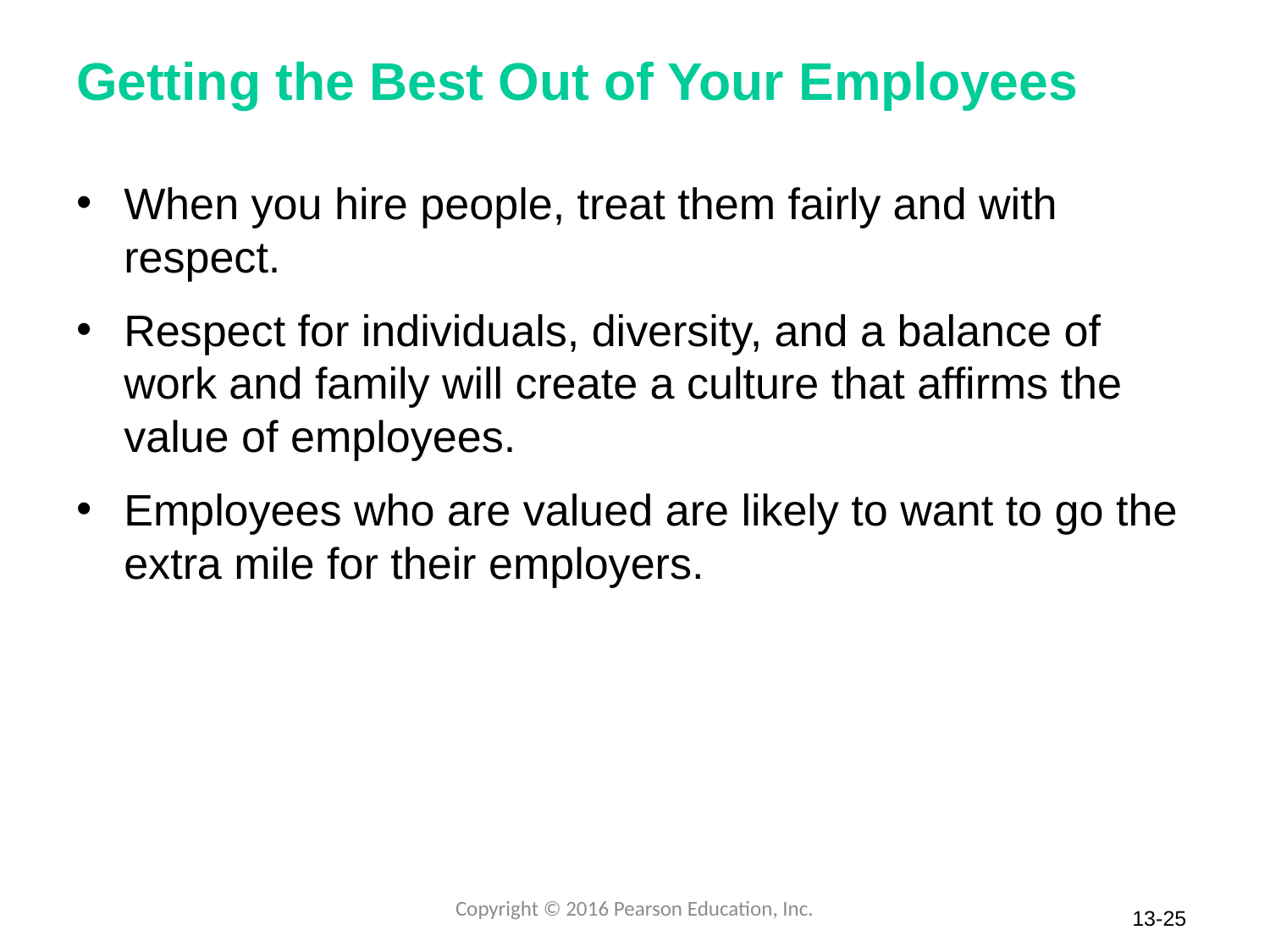

# Getting the Best Out of Your Employees
When you hire people, treat them fairly and with respect.

Respect for individuals, diversity, and a balance of work and family will create a culture that affirms the value of employees.

Employees who are valued are likely to want to go the extra mile for their employers.

Copyright © 2016 Pearson Education, Inc.